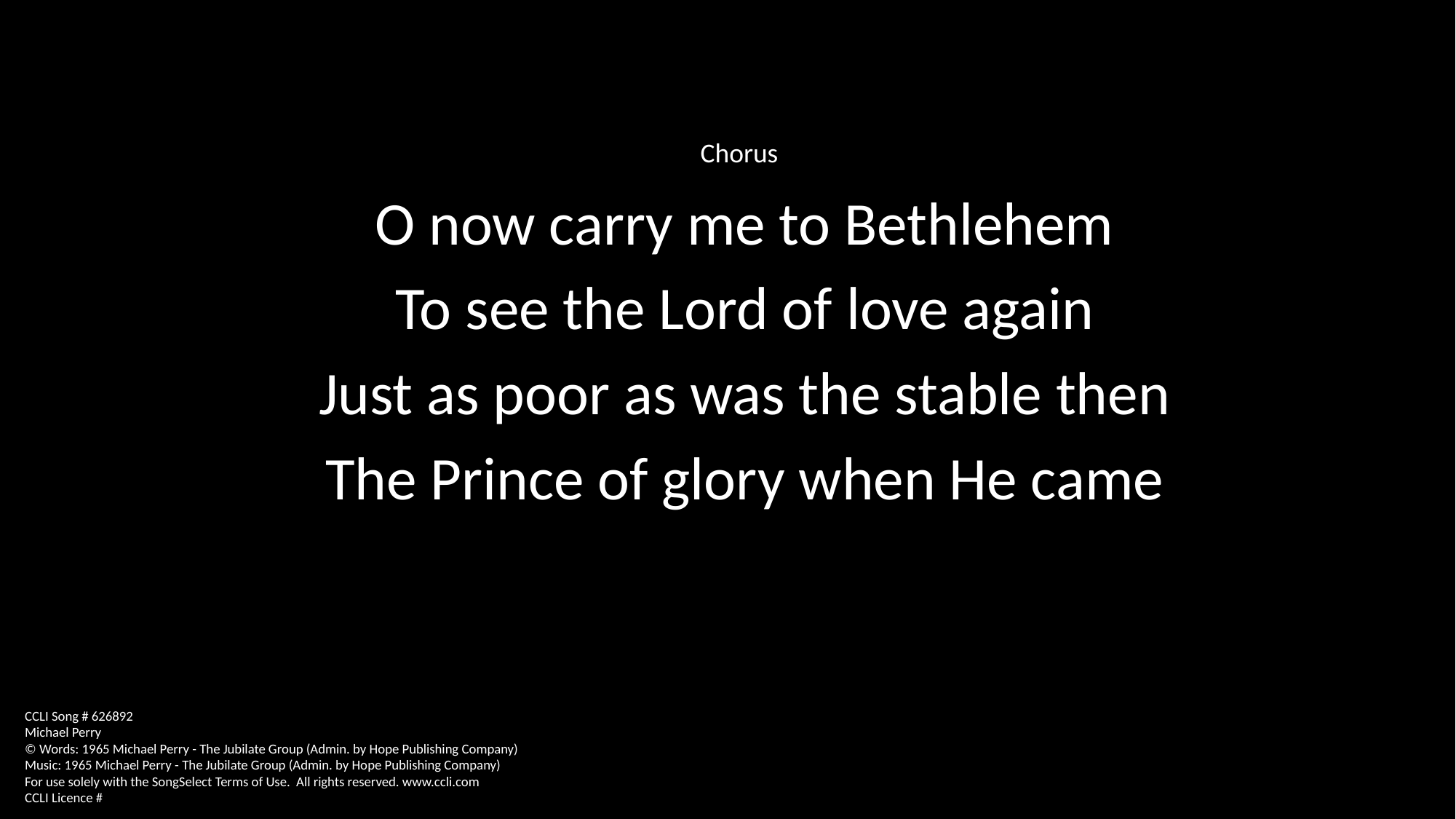

Chorus
O now carry me to Bethlehem
To see the Lord of love again
Just as poor as was the stable then
The Prince of glory when He came
CCLI Song # 626892
Michael Perry
© Words: 1965 Michael Perry - The Jubilate Group (Admin. by Hope Publishing Company)
Music: 1965 Michael Perry - The Jubilate Group (Admin. by Hope Publishing Company)
For use solely with the SongSelect Terms of Use.  All rights reserved. www.ccli.com
CCLI Licence #